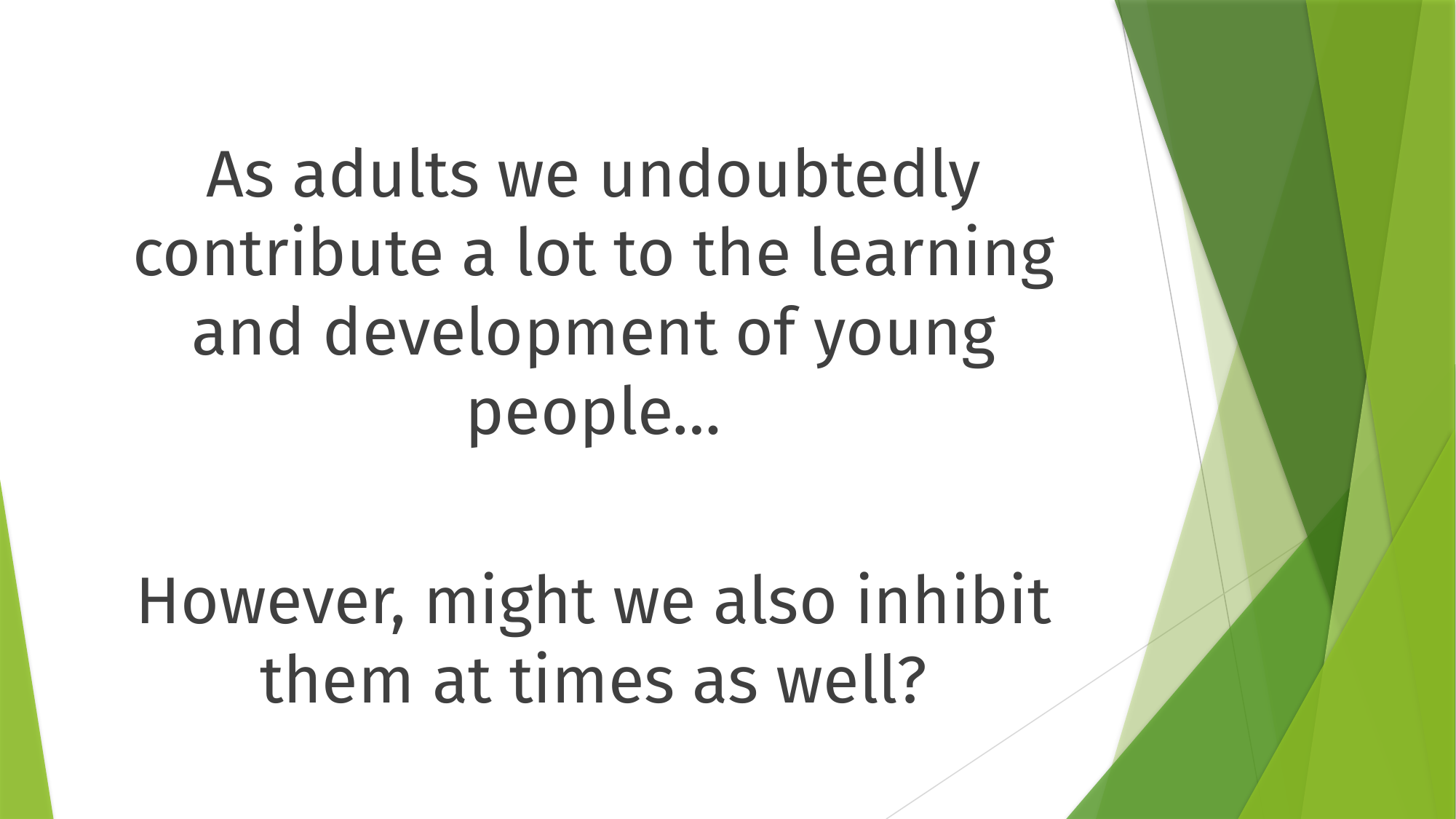

As adults we undoubtedly contribute a lot to the learning and development of young people…

However, might we also inhibit them at times as well?